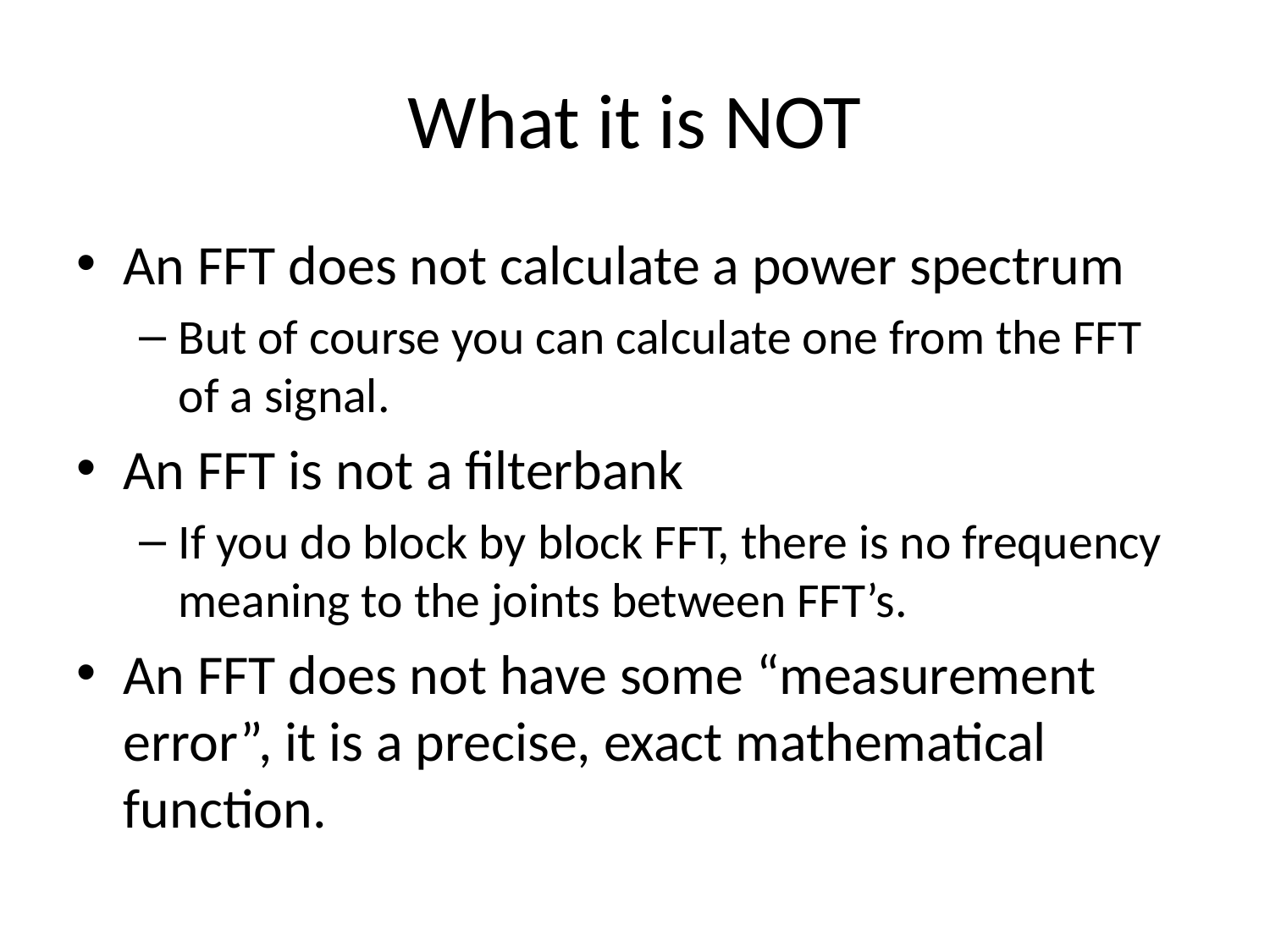

# What it is NOT
An FFT does not calculate a power spectrum
But of course you can calculate one from the FFT of a signal.
An FFT is not a filterbank
If you do block by block FFT, there is no frequency meaning to the joints between FFT’s.
An FFT does not have some “measurement error”, it is a precise, exact mathematical function.